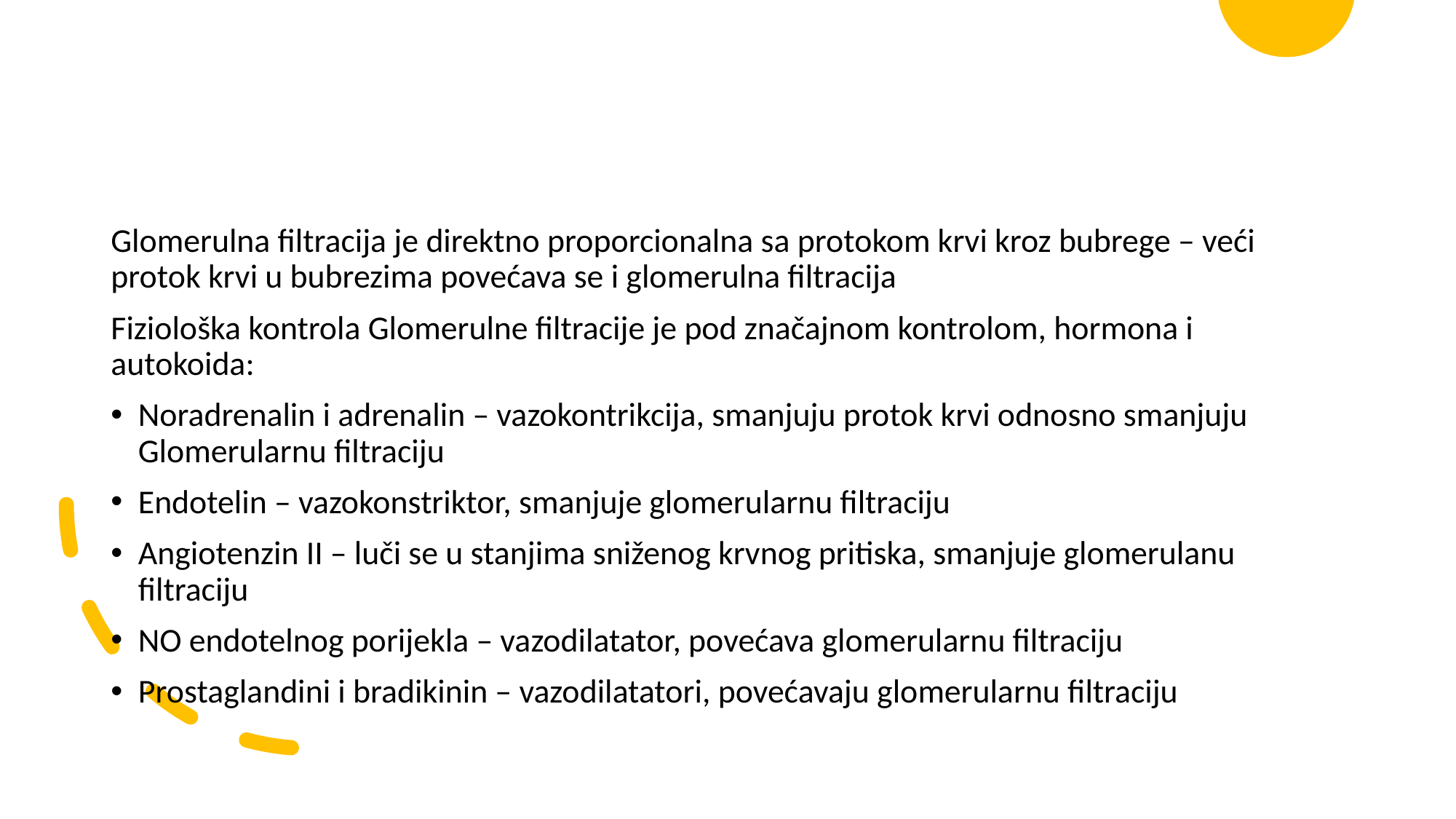

Glomerulna filtracija je direktno proporcionalna sa protokom krvi kroz bubrege – veći protok krvi u bubrezima povećava se i glomerulna filtracija
Fiziološka kontrola Glomerulne filtracije je pod značajnom kontrolom, hormona i autokoida:
Noradrenalin i adrenalin – vazokontrikcija, smanjuju protok krvi odnosno smanjuju Glomerularnu filtraciju
Endotelin – vazokonstriktor, smanjuje glomerularnu filtraciju
Angiotenzin II – luči se u stanjima sniženog krvnog pritiska, smanjuje glomerulanu filtraciju
NO endotelnog porijekla – vazodilatator, povećava glomerularnu filtraciju
Prostaglandini i bradikinin – vazodilatatori, povećavaju glomerularnu filtraciju